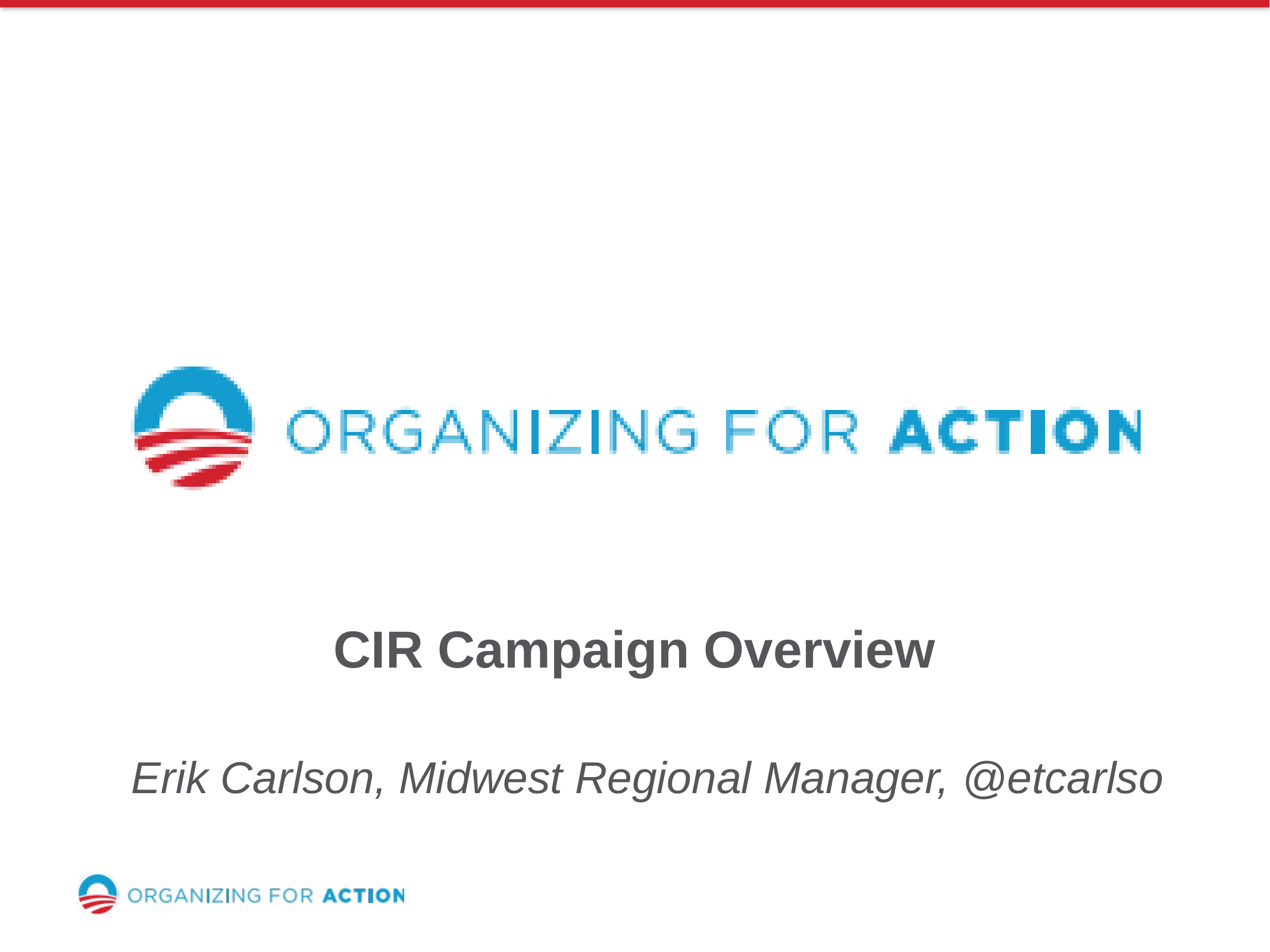

# CIR Campaign Overview
Erik Carlson, Midwest Regional Manager, @etcarlso